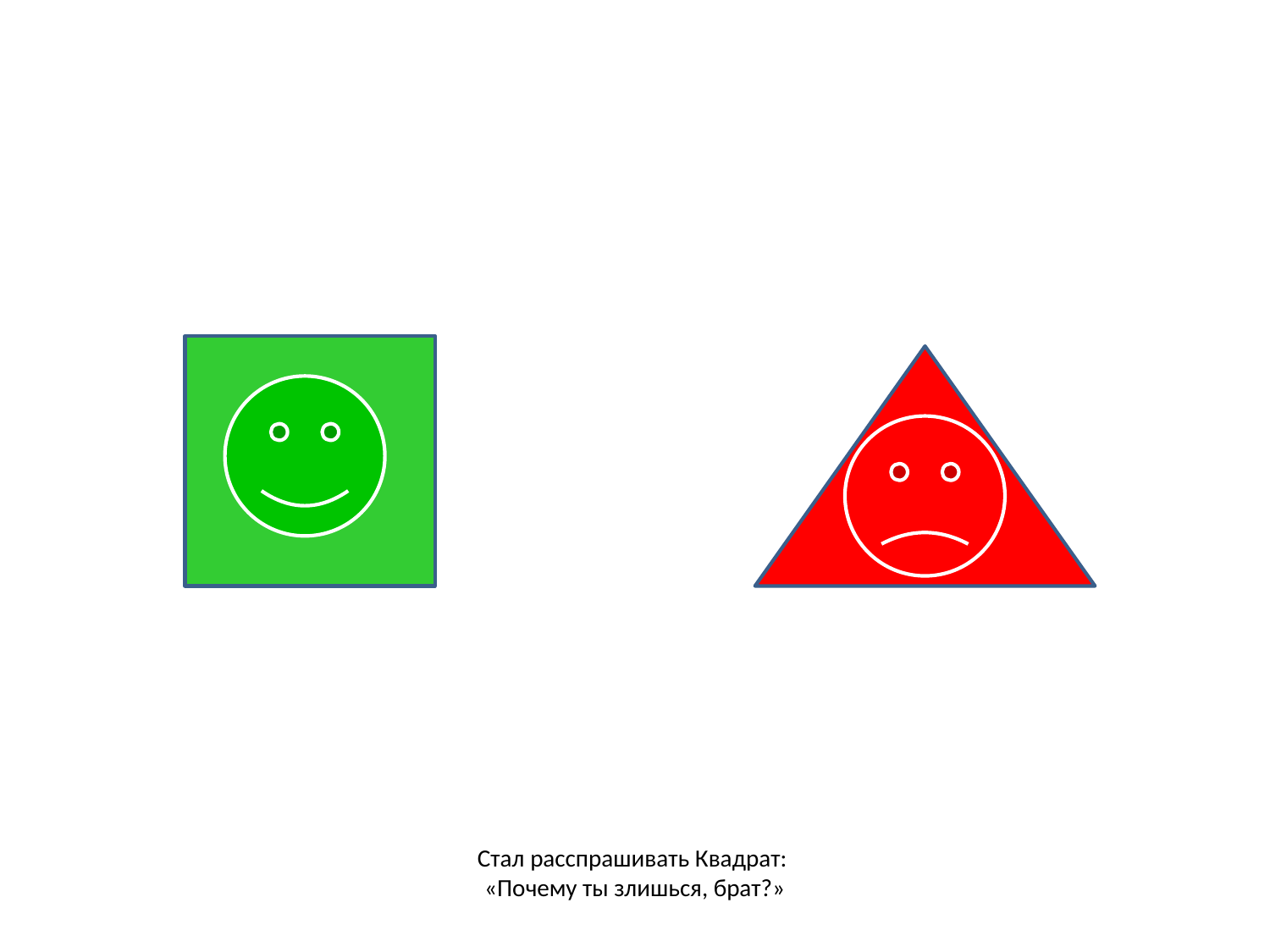

Стал расспрашивать Квадрат:
«Почему ты злишься, брат?»